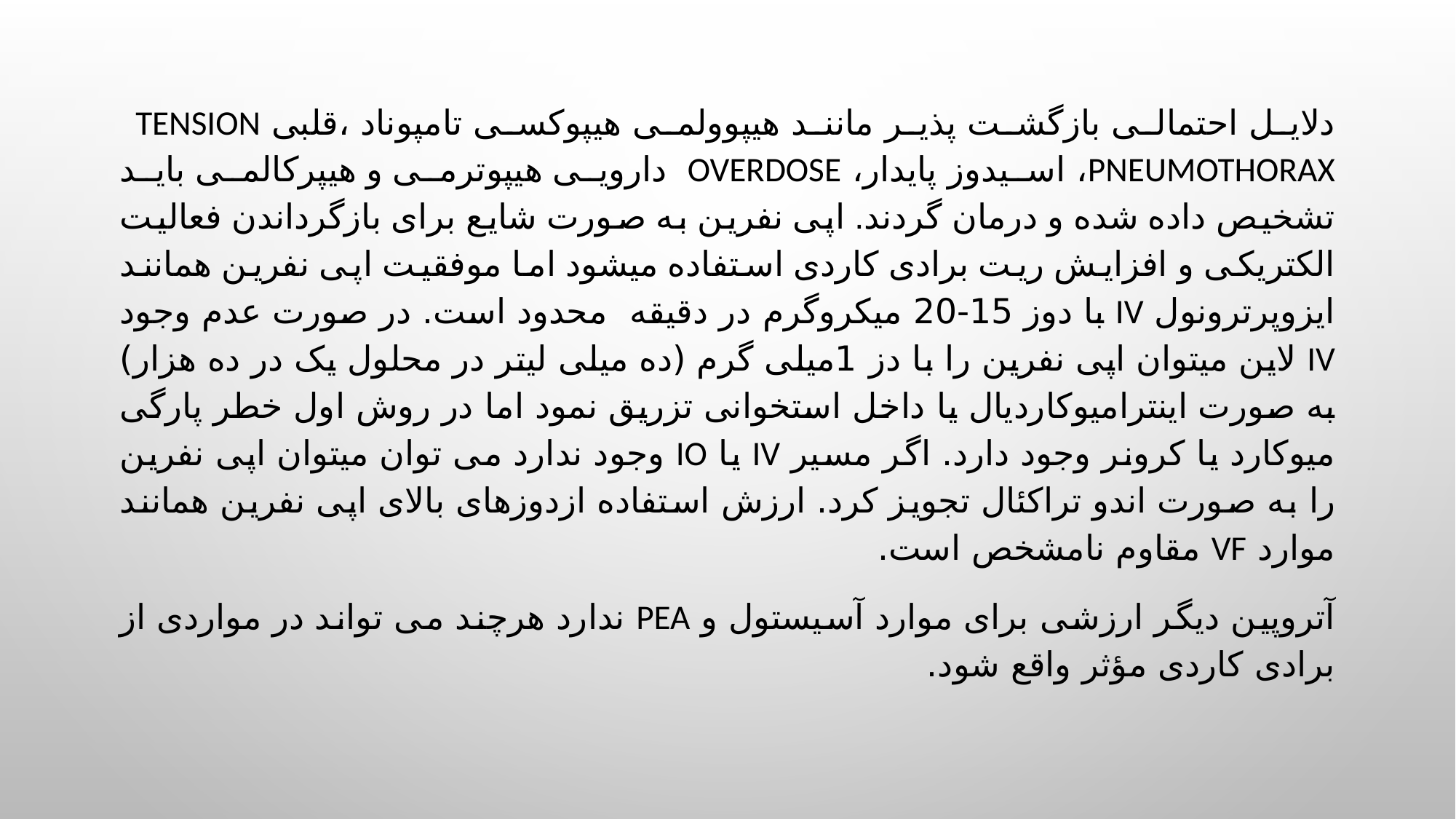

#
دلایل احتمالی بازگشت پذیر مانند هیپوولمی هیپوکسی تامپوناد ،قلبی Tension pneumothorax، اسیدوز پایدار، overdose  دارویی هیپوترمی و هیپرکالمی باید تشخیص داده شده و درمان گردند. اپی نفرین به صورت شایع برای بازگرداندن فعالیت الکتریکی و افزایش ریت برادی کاردی استفاده میشود اما موفقیت اپی نفرین همانند ایزوپرترونول IV با دوز 15-20 میکروگرم در دقیقه  محدود است. در صورت عدم وجود IV لاین میتوان اپی نفرین را با دز 1میلی گرم (ده میلی لیتر در محلول یک در ده هزار) به صورت اینترامیوکاردیال یا داخل استخوانی تزریق نمود اما در روش اول خطر پارگی میوکارد یا کرونر وجود دارد. اگر مسیر IV یا IO وجود ندارد می توان میتوان اپی نفرین را به صورت اندو تراکئال تجویز کرد. ارزش استفاده ازدوزهای بالای اپی نفرین همانند موارد VF مقاوم نامشخص است.
آتروپین دیگر ارزشی برای موارد آسیستول و PEA ندارد هرچند می تواند در مواردی از برادی کاردی مؤثر واقع شود.